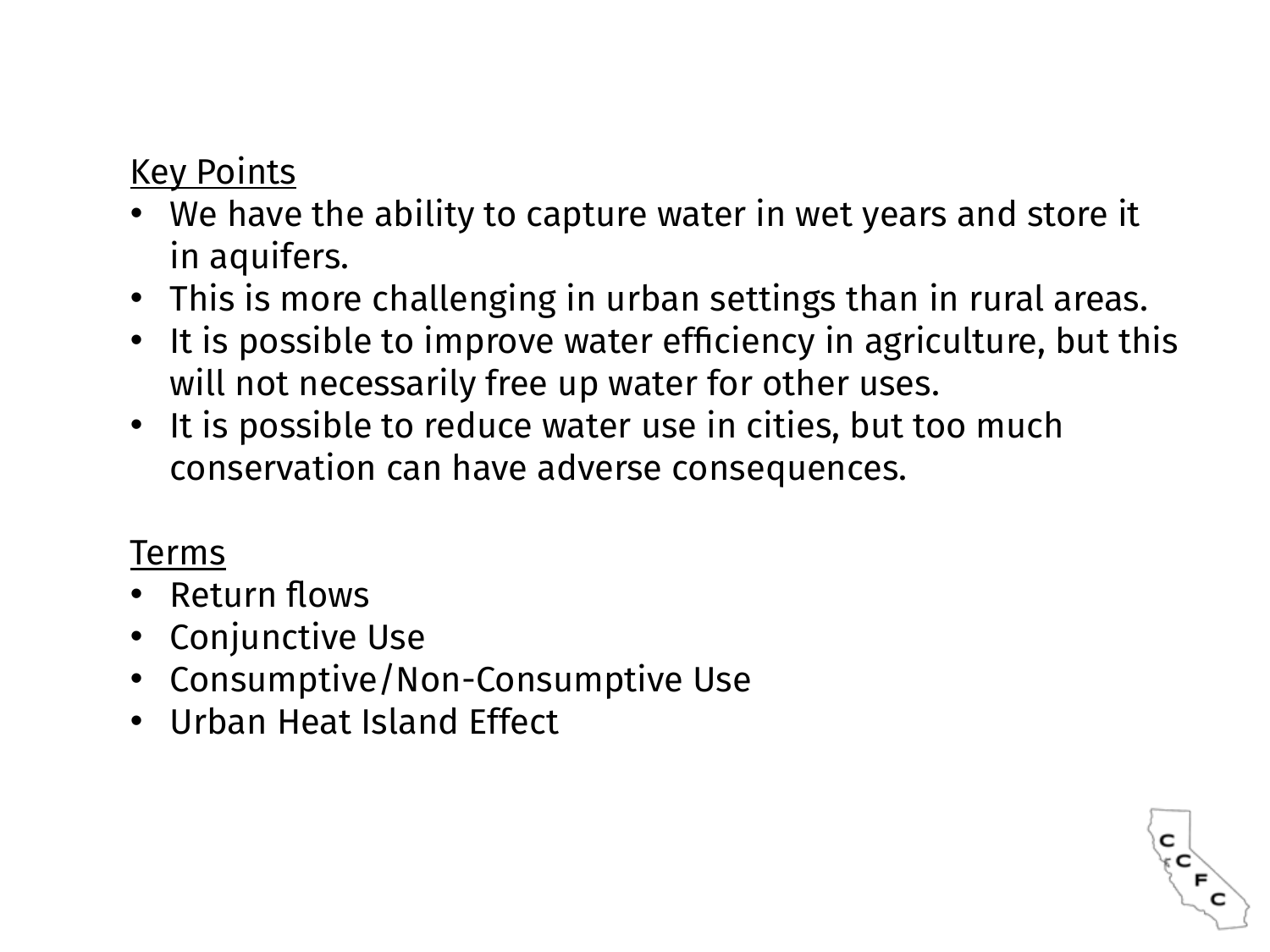

Key Points
We have the ability to capture water in wet years and store it in aquifers.
This is more challenging in urban settings than in rural areas.
It is possible to improve water efficiency in agriculture, but this will not necessarily free up water for other uses.
It is possible to reduce water use in cities, but too much conservation can have adverse consequences.

Terms
Return flows
Conjunctive Use
Consumptive/Non-Consumptive Use
Urban Heat Island Effect